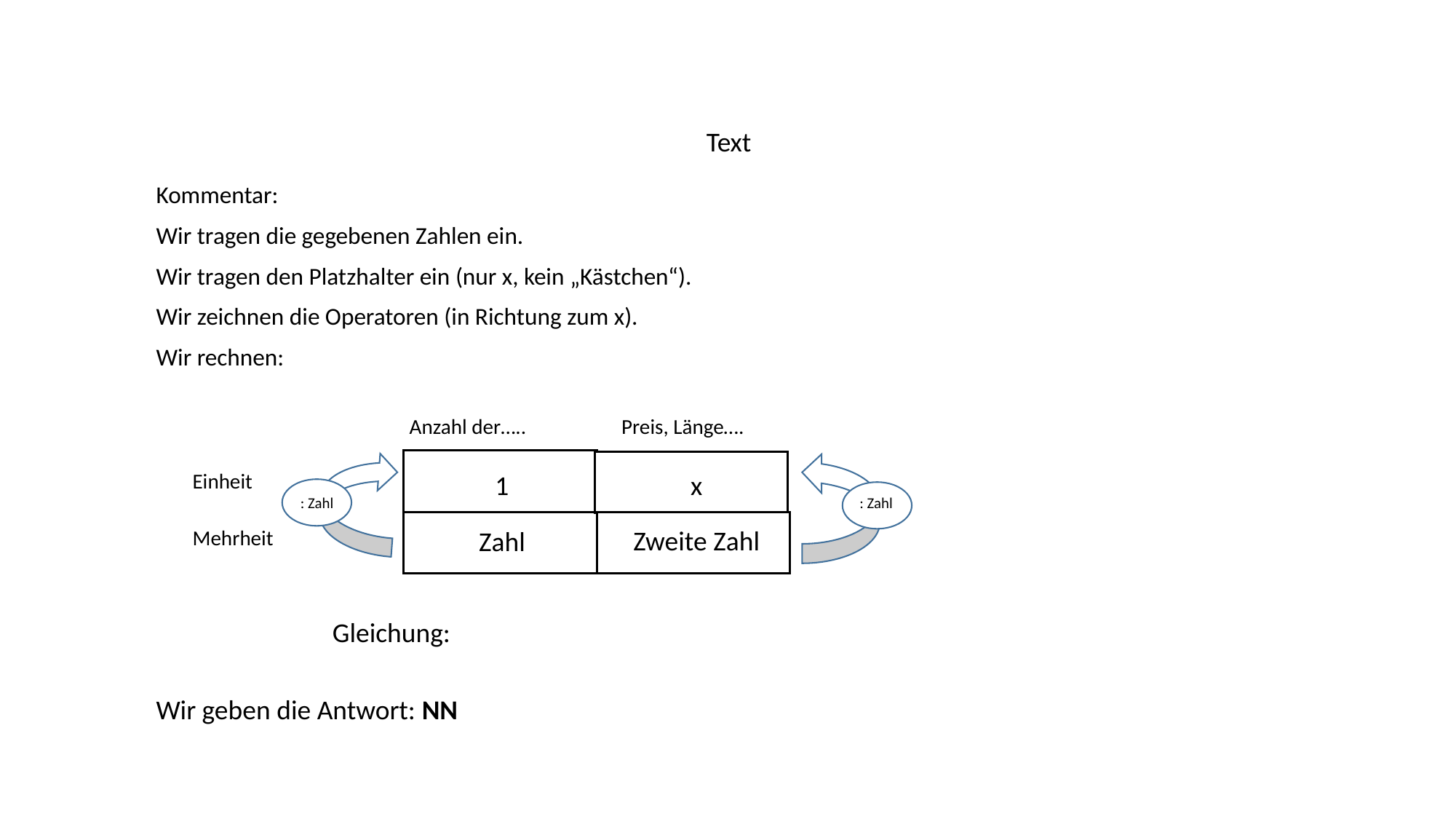

# Text
Kommentar:
Wir tragen die gegebenen Zahlen ein.
Wir tragen den Platzhalter ein (nur x, kein „Kästchen“).

Wir zeichnen die Operatoren (in Richtung zum x).
Wir rechnen:
Anzahl der…..
Preis, Länge….

Einheit
1
 x
 : Zahl
 : Zahl

 Zweite Zahl
Mehrheit
Zahl
Gleichung:
Wir geben die Antwort: NN